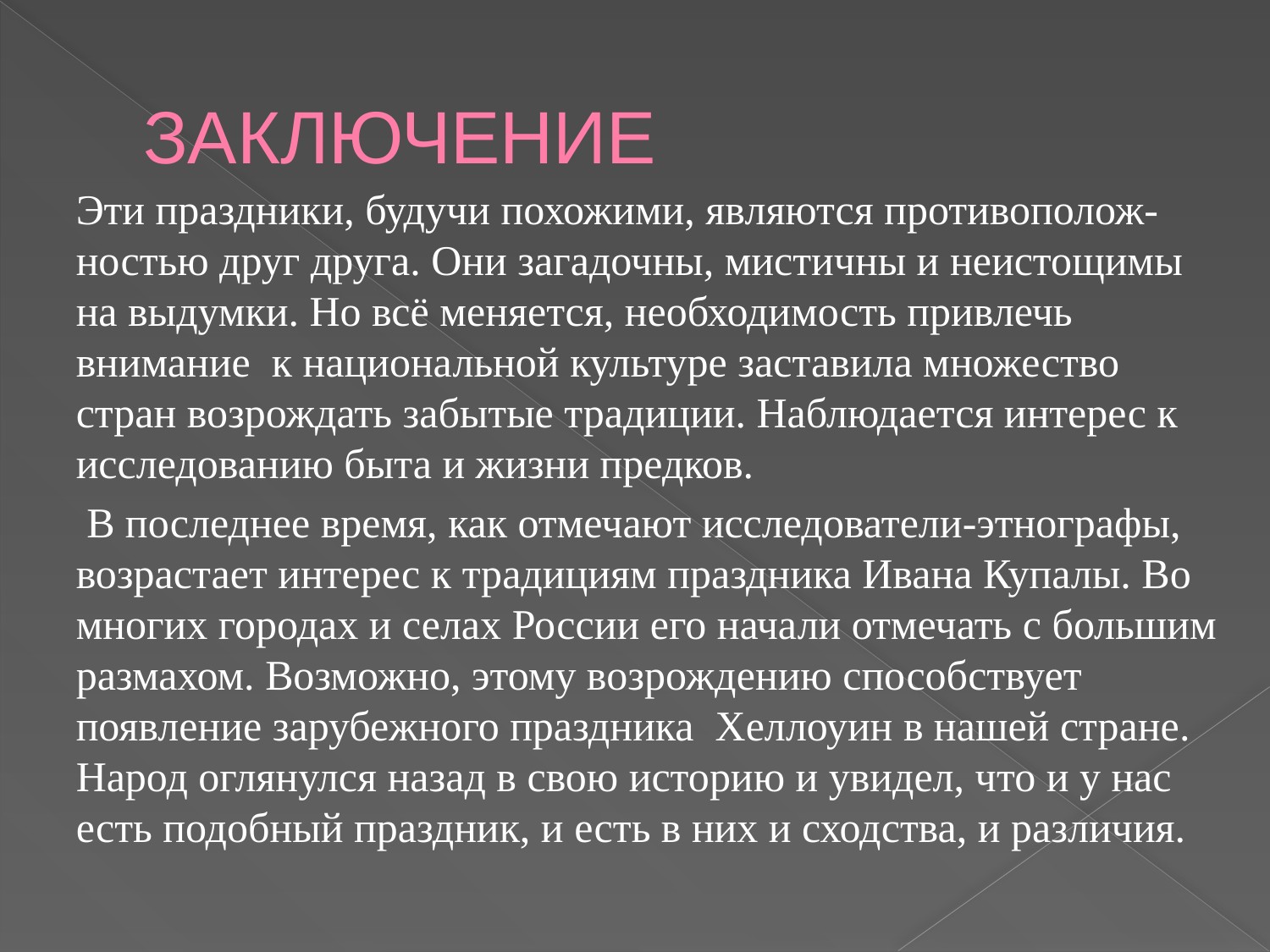

# ЗАКЛЮЧЕНИЕ
Эти праздники, будучи похожими, являются противополож-ностью друг друга. Они загадочны, мистичны и неистощимы на выдумки. Но всё меняется, необходимость привлечь внимание  к национальной культуре заставила множество стран возрождать забытые традиции. Наблюдается интерес к исследованию быта и жизни предков.
 В последнее время, как отмечают исследователи-этнографы, возрастает интерес к традициям праздника Ивана Купалы. Во многих городах и селах России его начали отмечать с большим размахом. Возможно, этому возрождению способствует появление зарубежного праздника  Хеллоуин в нашей стране. Народ оглянулся назад в свою историю и увидел, что и у нас есть подобный праздник, и есть в них и сходства, и различия.